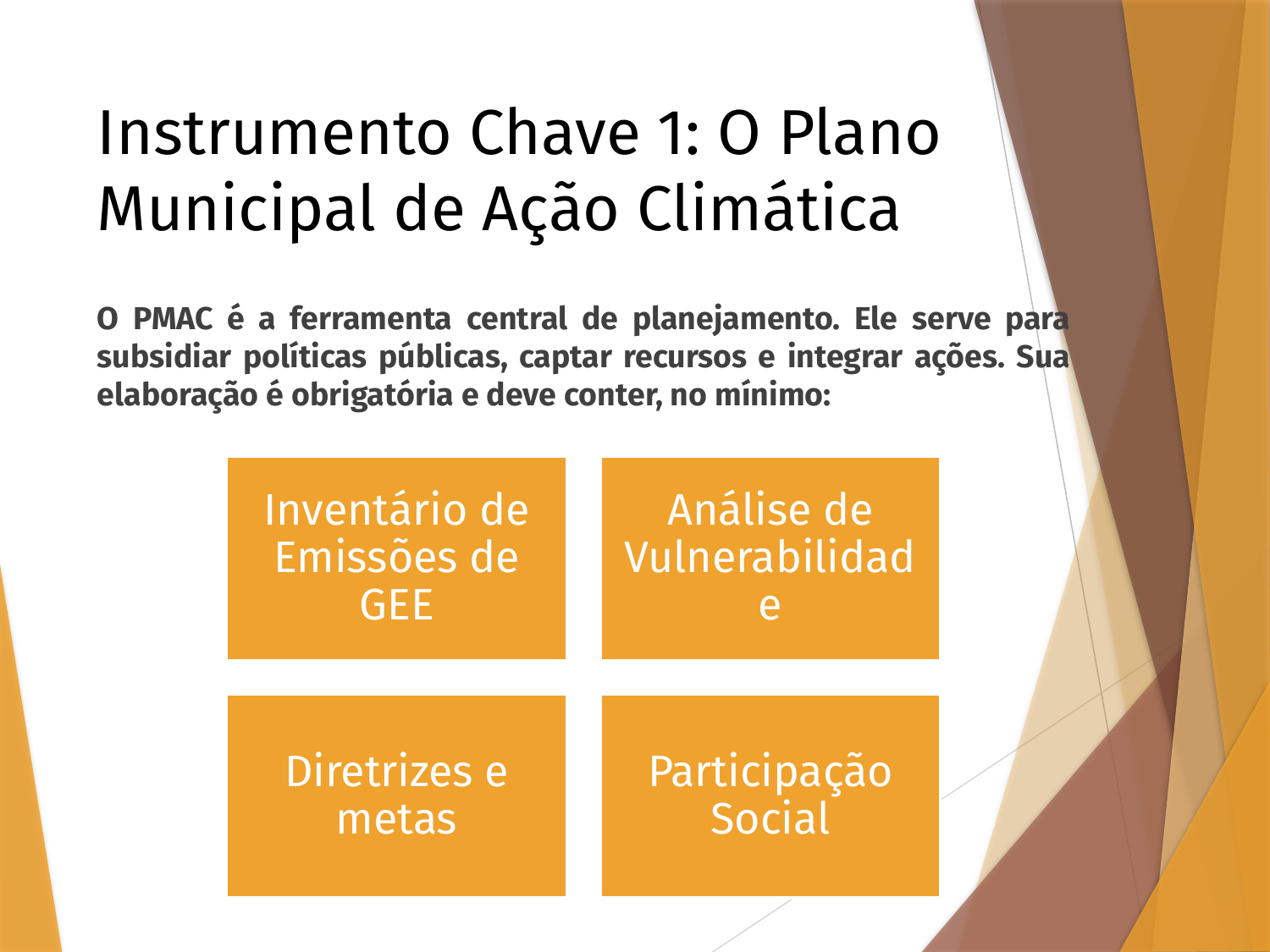

# Instrumento Chave 1: O Plano Municipal de Ação Climática
O PMAC é a ferramenta central de planejamento. Ele serve para subsidiar políticas públicas, captar recursos e integrar ações. Sua elaboração é obrigatória e deve conter, no mínimo:

Inventário de Emissões de GEE
Análise de Vulnerabilidade
Diretrizes e metas
Participação Social